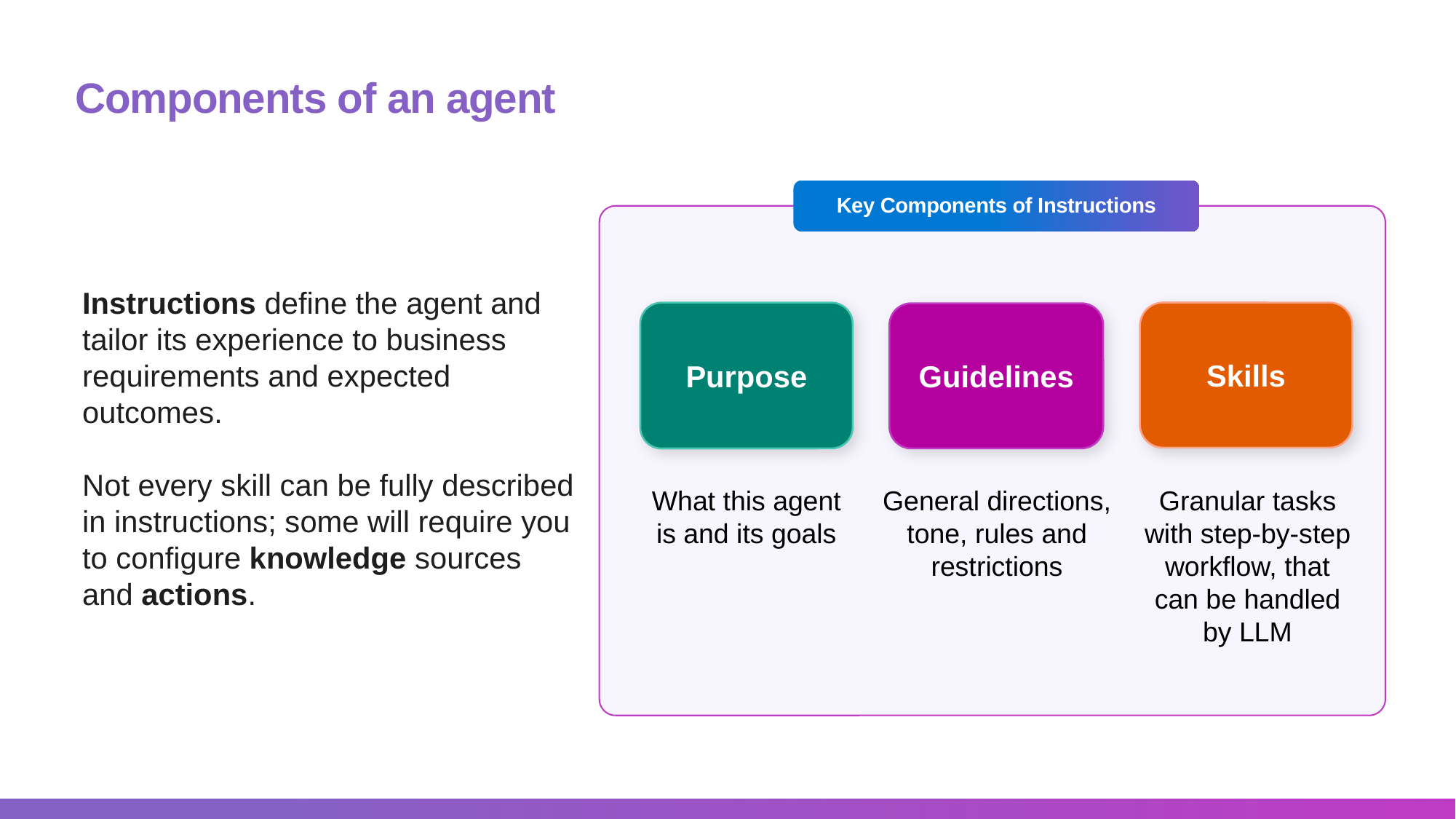

Components of an agent
Key Components of Instructions

Instructions define the agent and tailor its experience to business requirements and expected outcomes.

Not every skill can be fully described in instructions; some will require you to configure knowledge sources and actions.
Purpose
Skills
Guidelines
What this agent is and its goals
General directions, tone, rules and restrictions
Granular tasks with step-by-step workflow, that can be handled by LLM